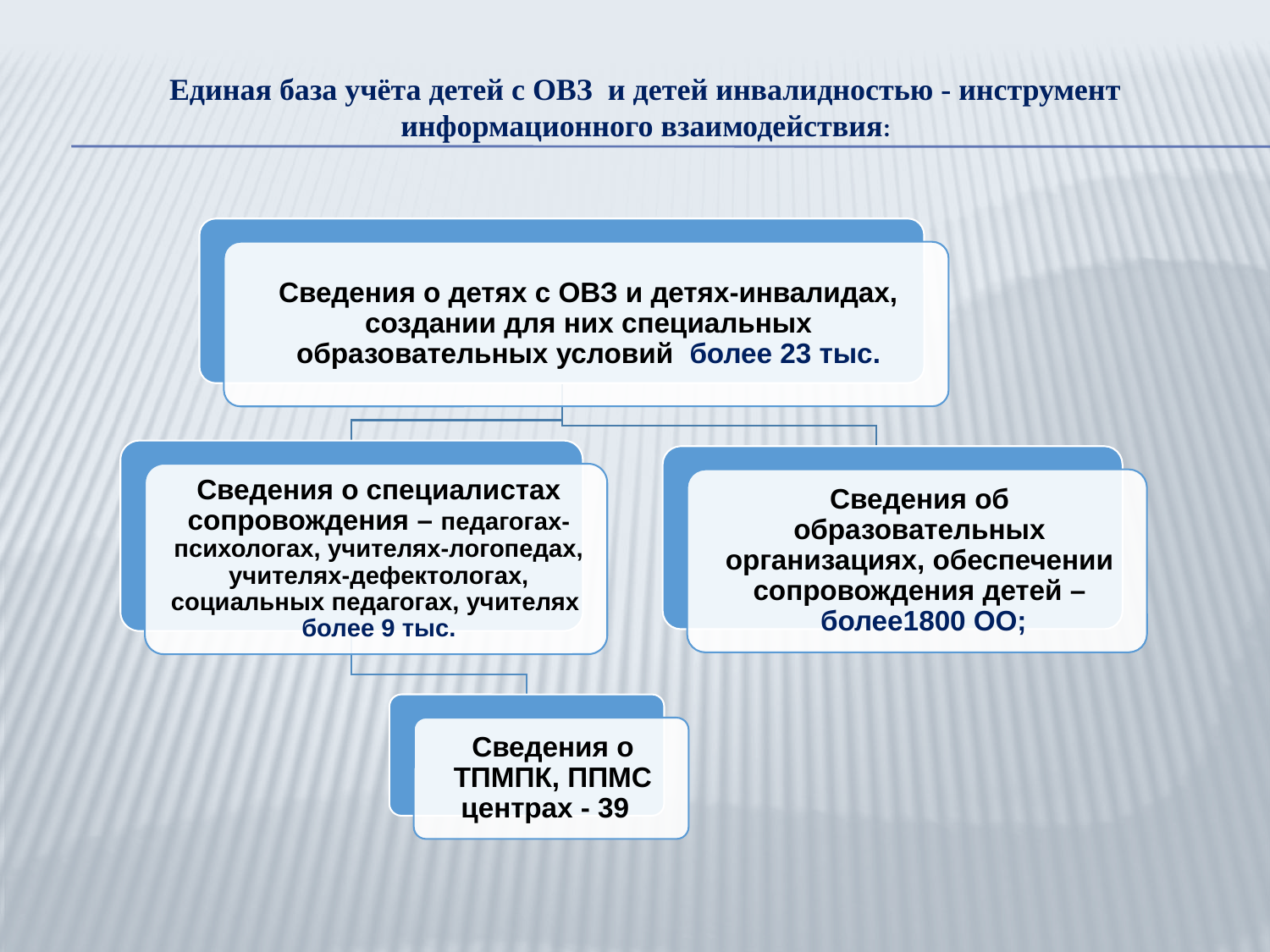

# Единая база учёта детей с ОВЗ  и детей инвалидностью - инструмент информационного взаимодействия:
Сведения о детях с ОВЗ и детях-инвалидах, создании для них специальных образовательных условий  более 23 тыс.
Сведения о специалистах сопровождения – педагогах-психологах, учителях-логопедах, учителях-дефектологах, социальных педагогах, учителях  более 9 тыс.
Сведения о ТПМПК, ППМС центрах - 39
Сведения об образовательных организациях, обеспечении сопровождения детей –
 более1800 ОО;